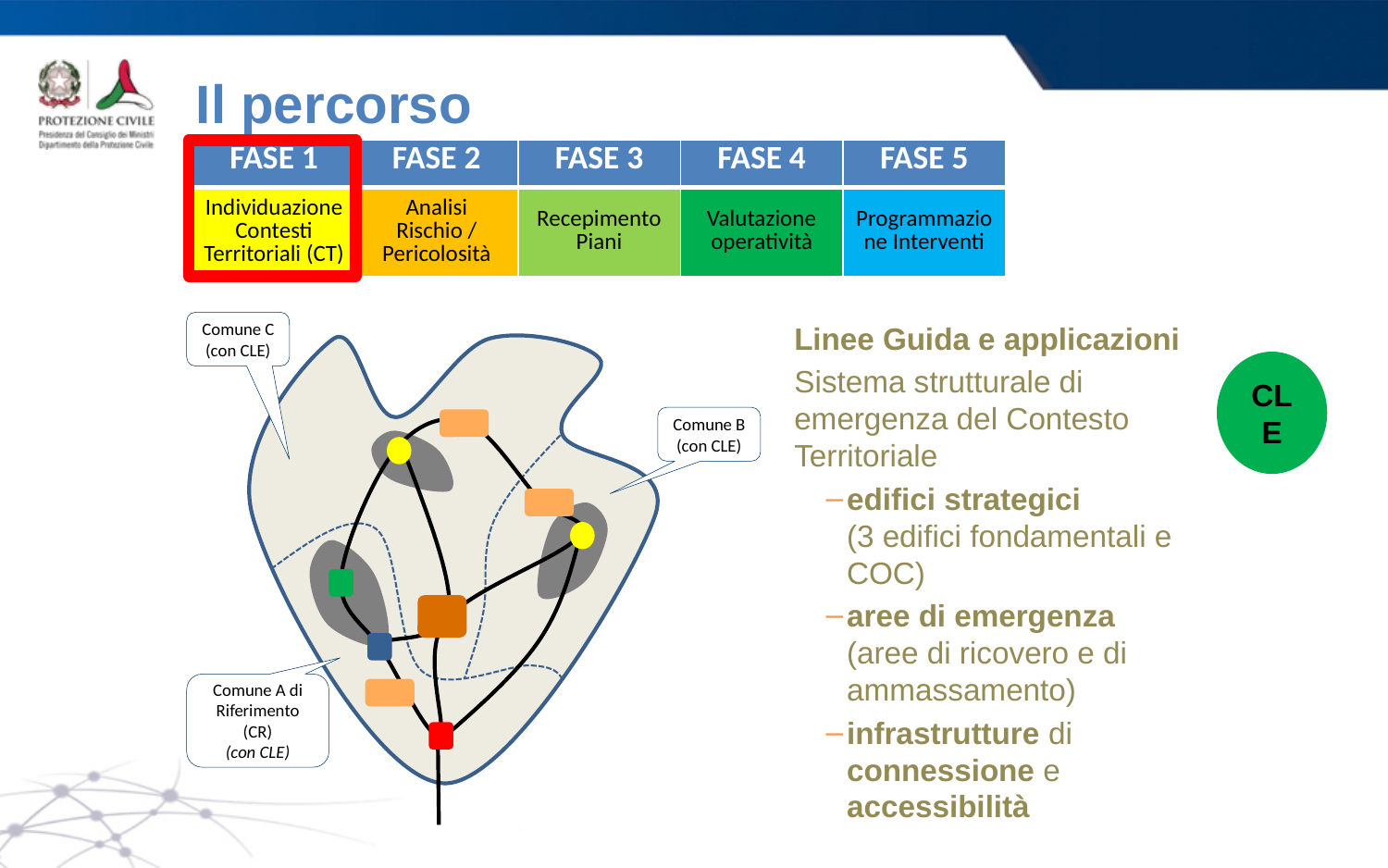

# Il percorso

| FASE 1 | FASE 2 | FASE 3 | FASE 4 | FASE 5 |
| --- | --- | --- | --- | --- |
| Individuazione Contesti Territoriali (CT) | Analisi Rischio / Pericolosità | Recepimento Piani | Valutazione operatività | Programmazione Interventi |
Comune C
(con CLE)
Linee Guida e applicazioni
Sistema strutturale di emergenza del Contesto Territoriale
edifici strategici
(3 edifici fondamentali e COC)
aree di emergenza
(aree di ricovero e di ammassamento)
infrastrutture di connessione e accessibilità

CLE
Comune B
(con CLE)

Comune A di Riferimento (CR)
(con CLE)